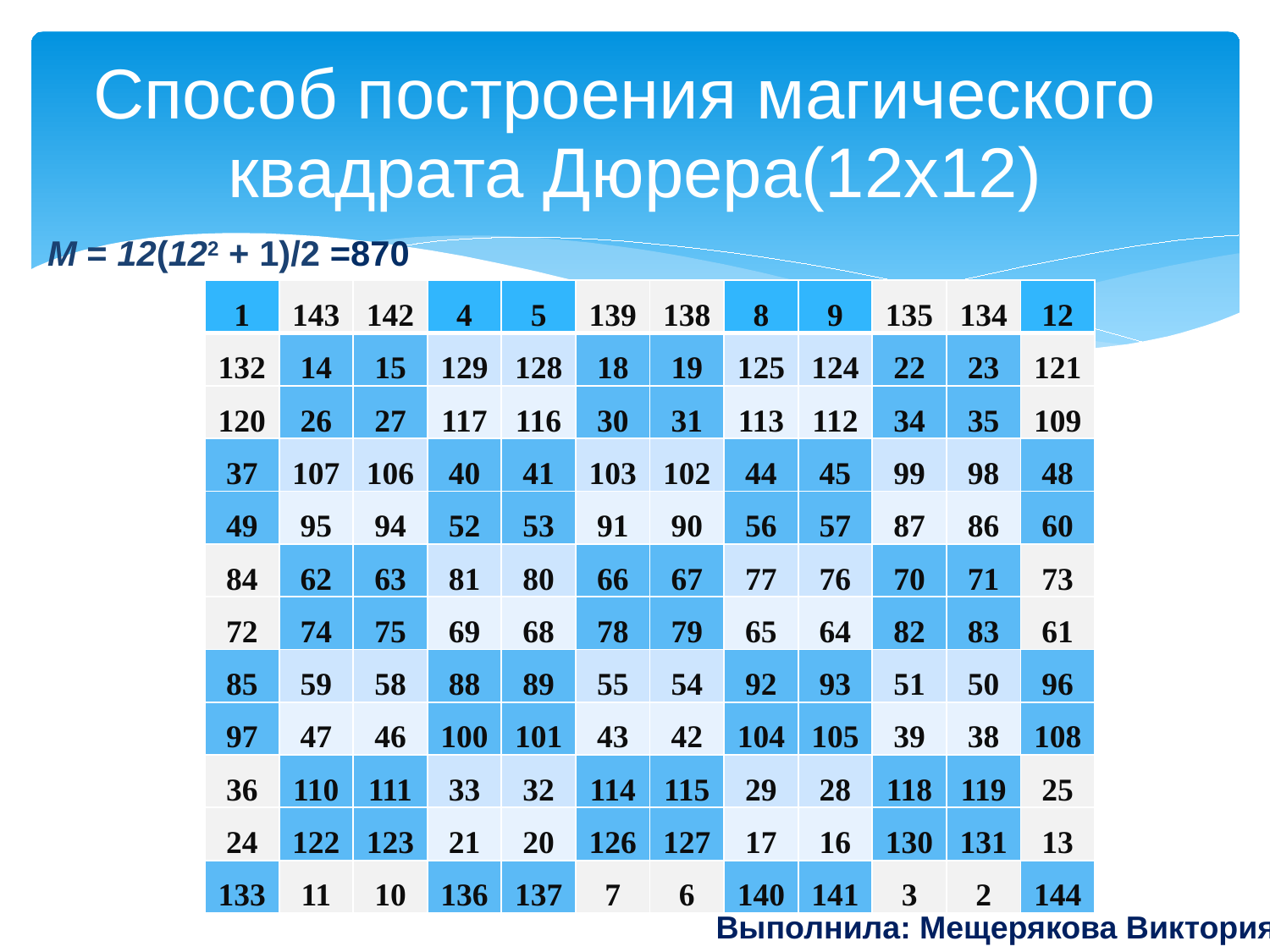

# Способ построения магического  квадрата Дюрера(12х12)
М = 12(122 + 1)/2 =870
| 1 | 143 | 142 | 4 | 5 | 139 | 138 | 8 | 9 | 135 | 134 | 12 |
| --- | --- | --- | --- | --- | --- | --- | --- | --- | --- | --- | --- |
| 132 | 14 | 15 | 129 | 128 | 18 | 19 | 125 | 124 | 22 | 23 | 121 |
| 120 | 26 | 27 | 117 | 116 | 30 | 31 | 113 | 112 | 34 | 35 | 109 |
| 37 | 107 | 106 | 40 | 41 | 103 | 102 | 44 | 45 | 99 | 98 | 48 |
| 49 | 95 | 94 | 52 | 53 | 91 | 90 | 56 | 57 | 87 | 86 | 60 |
| 84 | 62 | 63 | 81 | 80 | 66 | 67 | 77 | 76 | 70 | 71 | 73 |
| 72 | 74 | 75 | 69 | 68 | 78 | 79 | 65 | 64 | 82 | 83 | 61 |
| 85 | 59 | 58 | 88 | 89 | 55 | 54 | 92 | 93 | 51 | 50 | 96 |
| 97 | 47 | 46 | 100 | 101 | 43 | 42 | 104 | 105 | 39 | 38 | 108 |
| 36 | 110 | 111 | 33 | 32 | 114 | 115 | 29 | 28 | 118 | 119 | 25 |
| 24 | 122 | 123 | 21 | 20 | 126 | 127 | 17 | 16 | 130 | 131 | 13 |
| 133 | 11 | 10 | 136 | 137 | 7 | 6 | 140 | 141 | 3 | 2 | 144 |
Выполнила: Мещерякова Виктория.